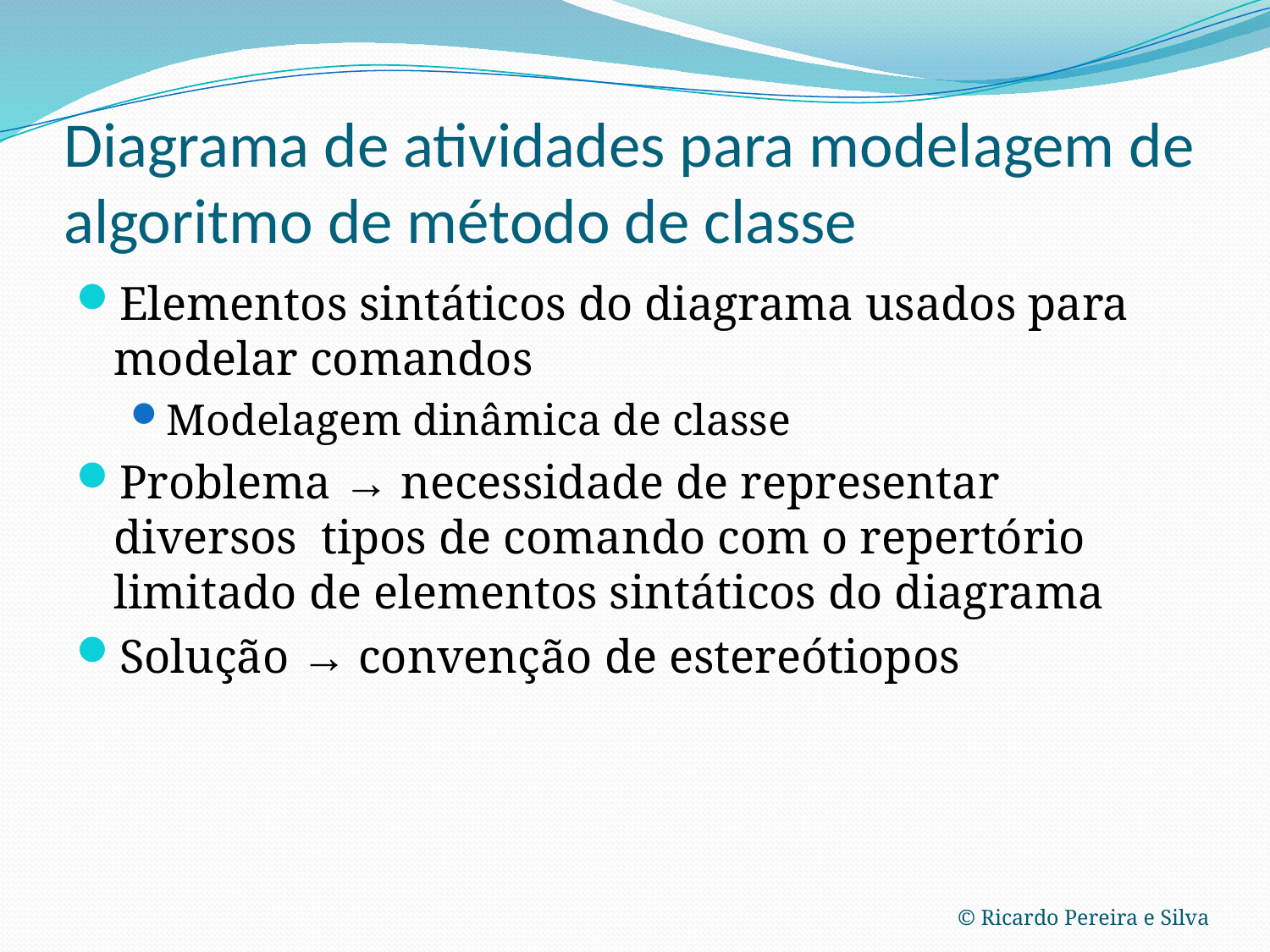

# Diagrama de atividades para modelagem de algoritmo de método de classe
Elementos sintáticos do diagrama usados para modelar comandos
Modelagem dinâmica de classe
Problema → necessidade de representar diversos  tipos de comando com o repertório limitado de elementos sintáticos do diagrama
Solução → convenção de estereótiopos
© Ricardo Pereira e Silva